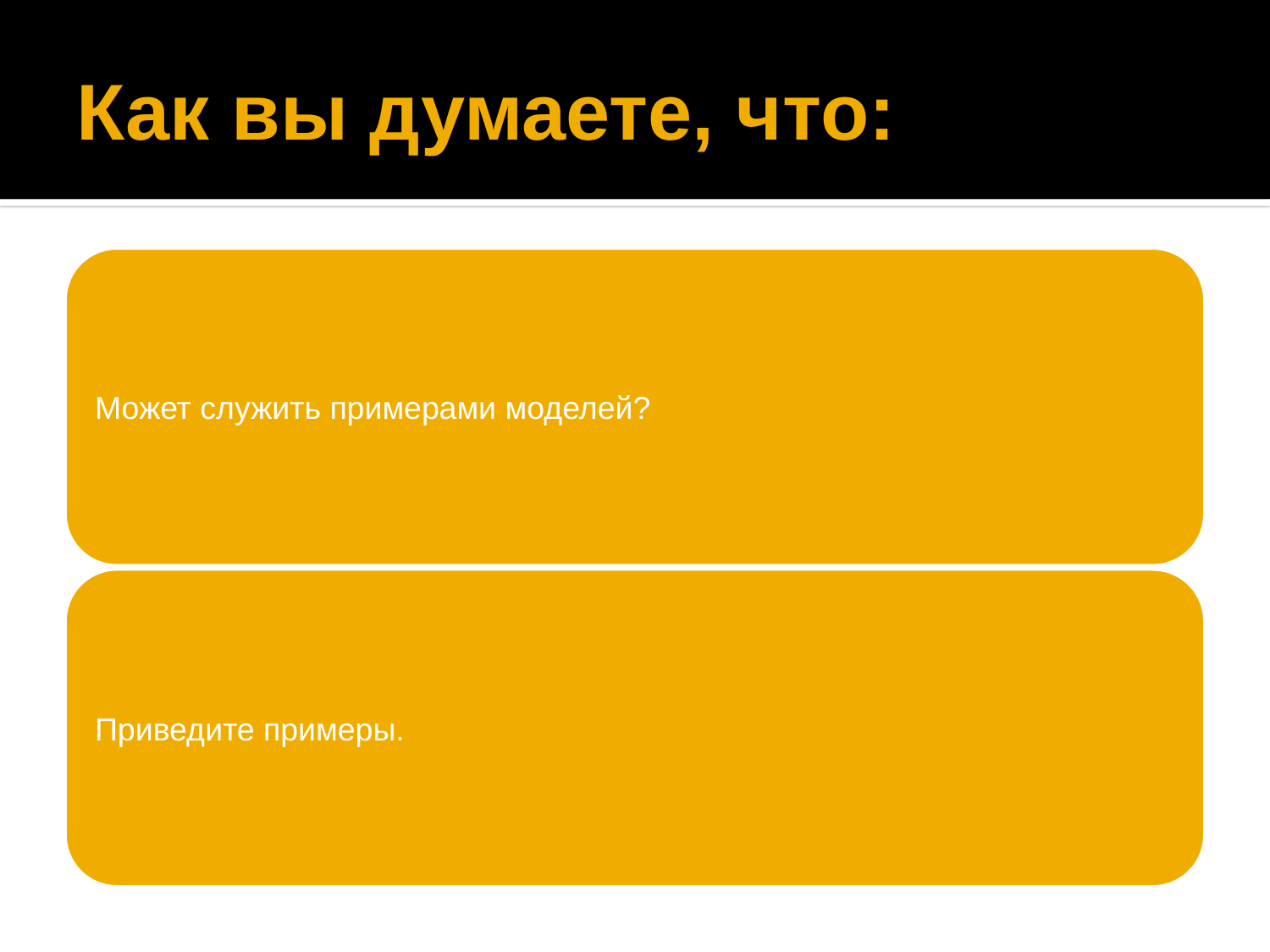

# Как вы думаете, что:
Может служить примерами моделей?
Приведите примеры.